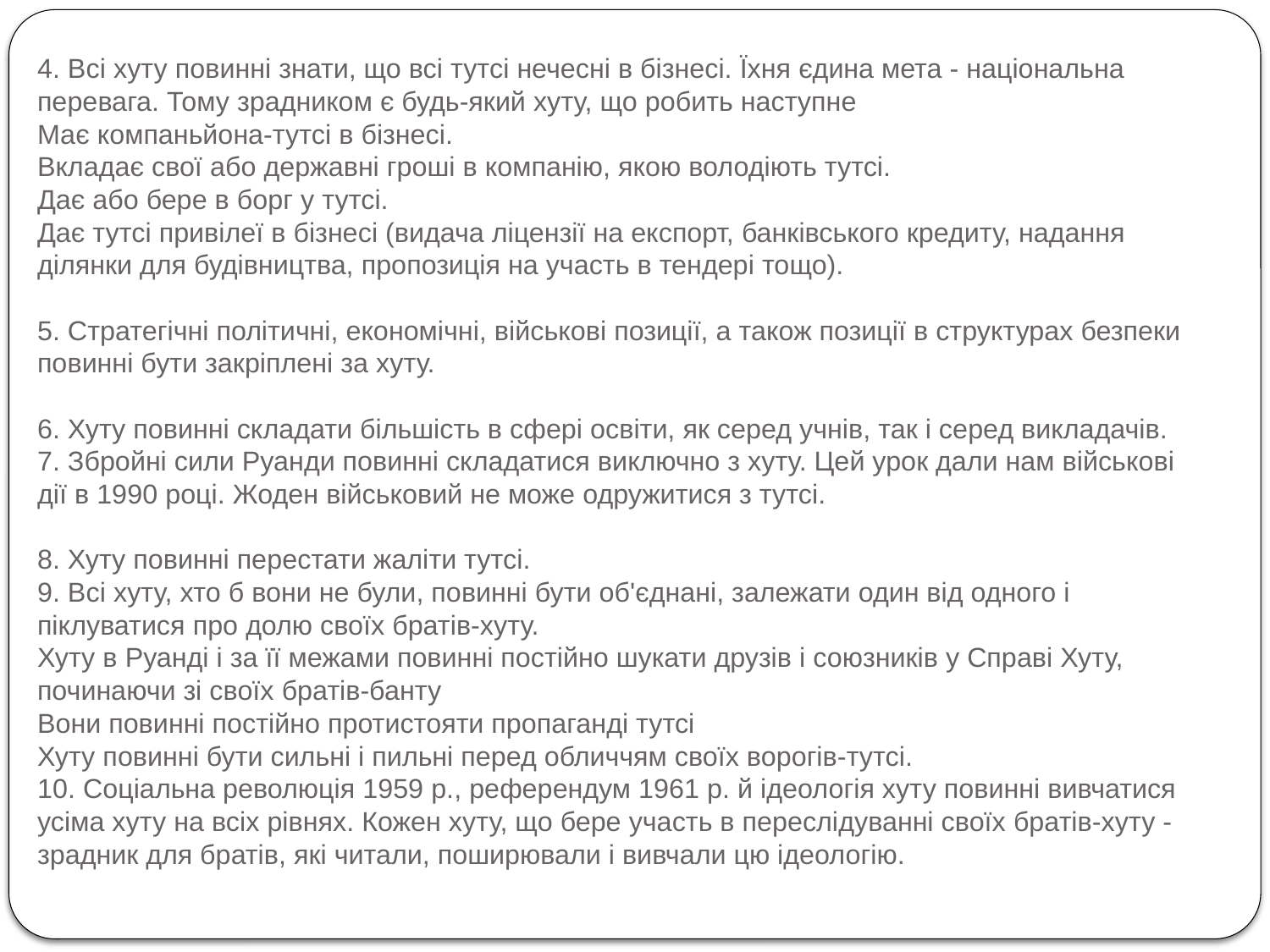

# 4. Всі хуту повинні знати, що всі тутсі нечесні в бізнесі. Їхня єдина мета - національна перевага. Тому зрадником є будь-який хуту, що робить наступне Має компаньйона-тутсі в бізнесі. Вкладає свої або державні гроші в компанію, якою володіють тутсі. Дає або бере в борг у тутсі. Дає тутсі привілеї в бізнесі (видача ліцензії на експорт, банківського кредиту, надання ділянки для будівництва, пропозиція на участь в тендері тощо). 5. Стратегічні політичні, економічні, військові позиції, а також позиції в структурах безпеки повинні бути закріплені за хуту. 6. Хуту повинні складати більшість в сфері освіти, як серед учнів, так і серед викладачів. 7. Збройні сили Руанди повинні складатися виключно з хуту. Цей урок дали нам військові дії в 1990 році. Жоден військовий не може одружитися з тутсі. 8. Хуту повинні перестати жаліти тутсі. 9. Всі хуту, хто б вони не були, повинні бути об'єднані, залежати один від одного і піклуватися про долю своїх братів-хуту. Хуту в Руанді і за її межами повинні постійно шукати друзів і союзників у Справі Хуту, починаючи зі своїх братів-банту Вони повинні постійно протистояти пропаганді тутсі Хуту повинні бути сильні і пильні перед обличчям своїх ворогів-тутсі. 10. Соціальна революція 1959 р., референдум 1961 р. й ідеологія хуту повинні вивчатися усіма хуту на всіх рівнях. Кожен хуту, що бере участь в переслідуванні своїх братів-хуту - зрадник для братів, які читали, поширювали і вивчали цю ідеологію.